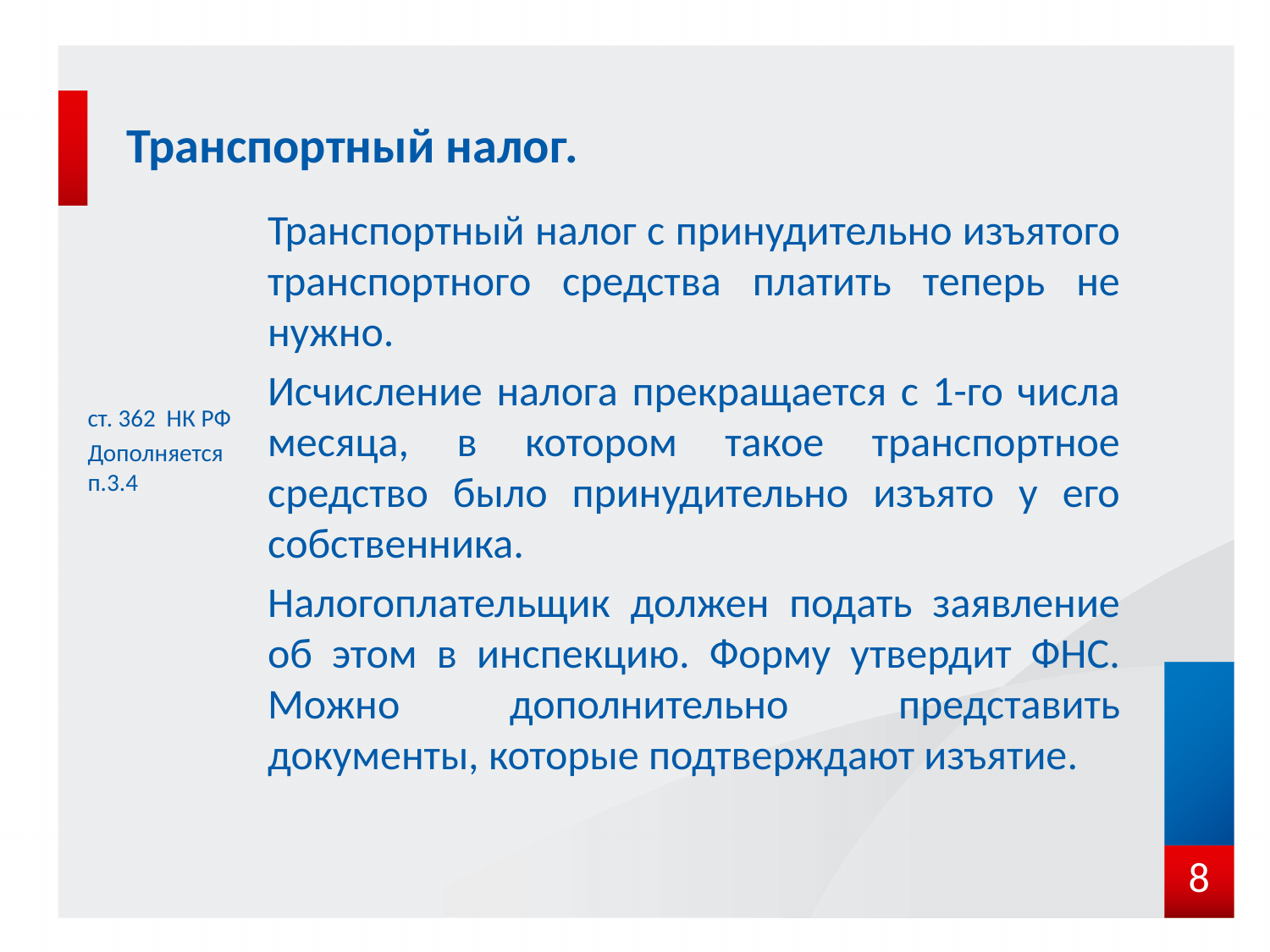

# Транспортный налог.
Транспортный налог с принудительно изъятого транспортного средства платить теперь не нужно.
Исчисление налога прекращается с 1-го числа месяца, в котором такое транспортное средство было принудительно изъято у его собственника.
Налогоплательщик должен подать заявление об этом в инспекцию. Форму утвердит ФНС. Можно дополнительно представить документы, которые подтверждают изъятие.

ст. 362  НК РФ
Дополняется п.3.4

8